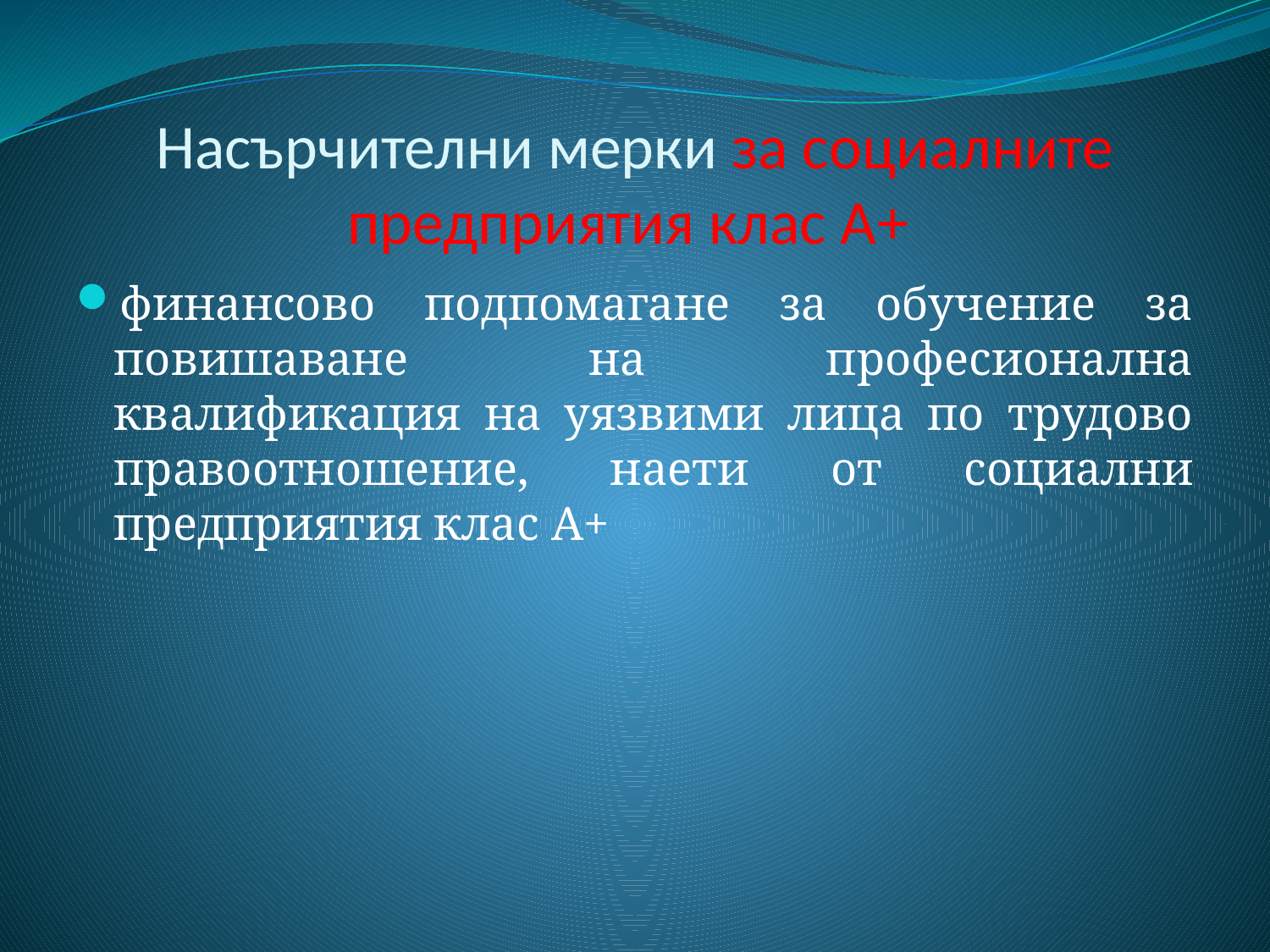

# Насърчителни мерки за социалните предприятия клас А+
финансово подпомагане за обучение за повишаване на професионална квалификация на уязвими лица по трудово правоотношение, наети от социални предприятия клас А+